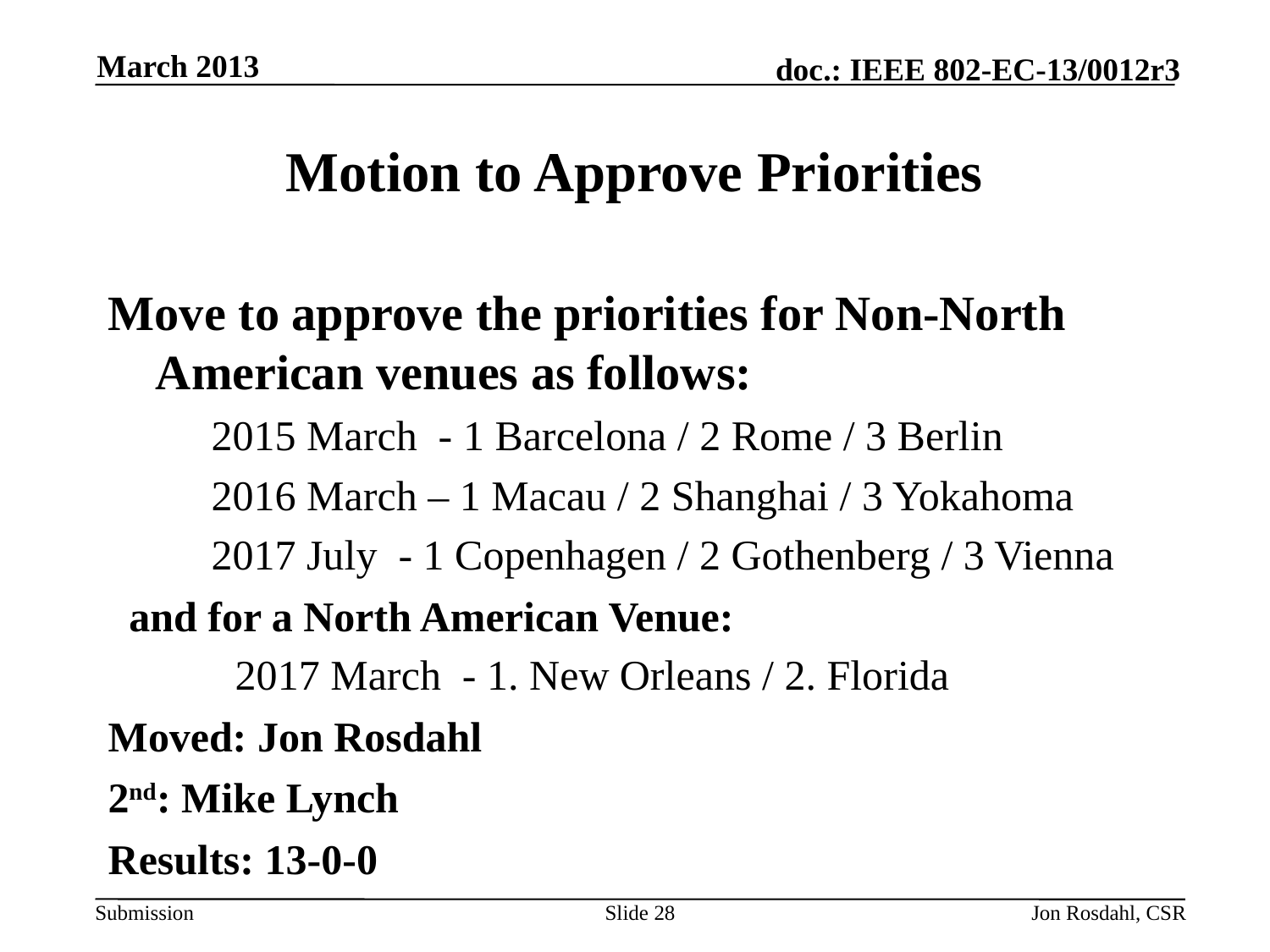

March 2013
# Motion to Approve Priorities
Move to approve the priorities for Non-North American venues as follows:
	2015 March  - 1 Barcelona / 2 Rome / 3 Berlin
	2016 March – 1 Macau / 2 Shanghai / 3 Yokahoma
	2017 July  - 1 Copenhagen / 2 Gothenberg / 3 Vienna
  and for a North American Venue:
2017 March  - 1. New Orleans / 2. Florida
Moved: Jon Rosdahl
2nd: Mike Lynch
Results: 13-0-0
Slide 28
Jon Rosdahl, CSR